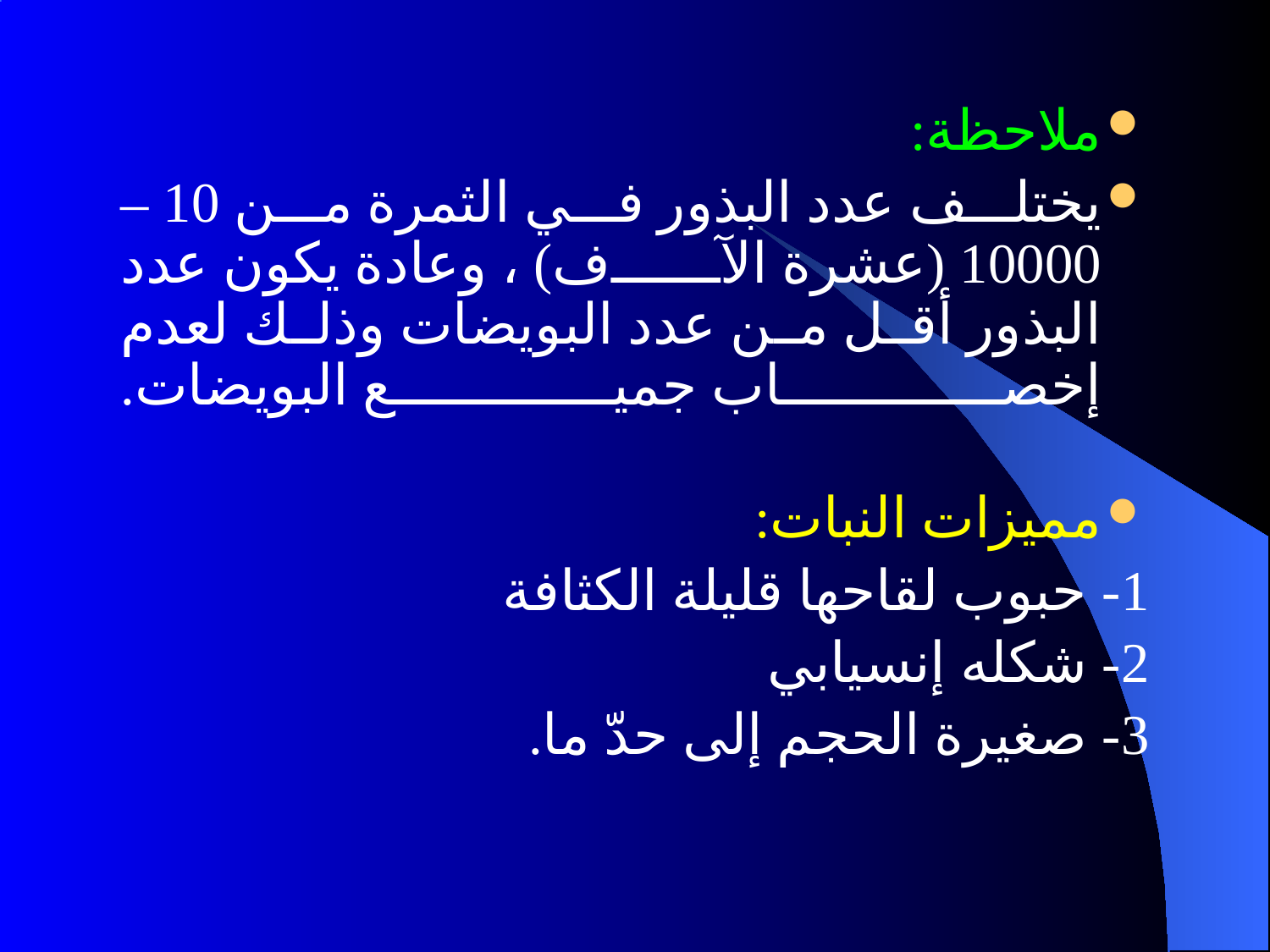

ملاحظة:
يختلف عدد البذور في الثمرة من 10 – 10000 (عشرة الآف) ، وعادة يكون عدد البذور أقل من عدد البويضات وذلك لعدم إخصاب جميع البويضات.
مميزات النبات:
1- حبوب لقاحها قليلة الكثافة
2- شكله إنسيابي
3- صغيرة الحجم إلى حدّ ما.